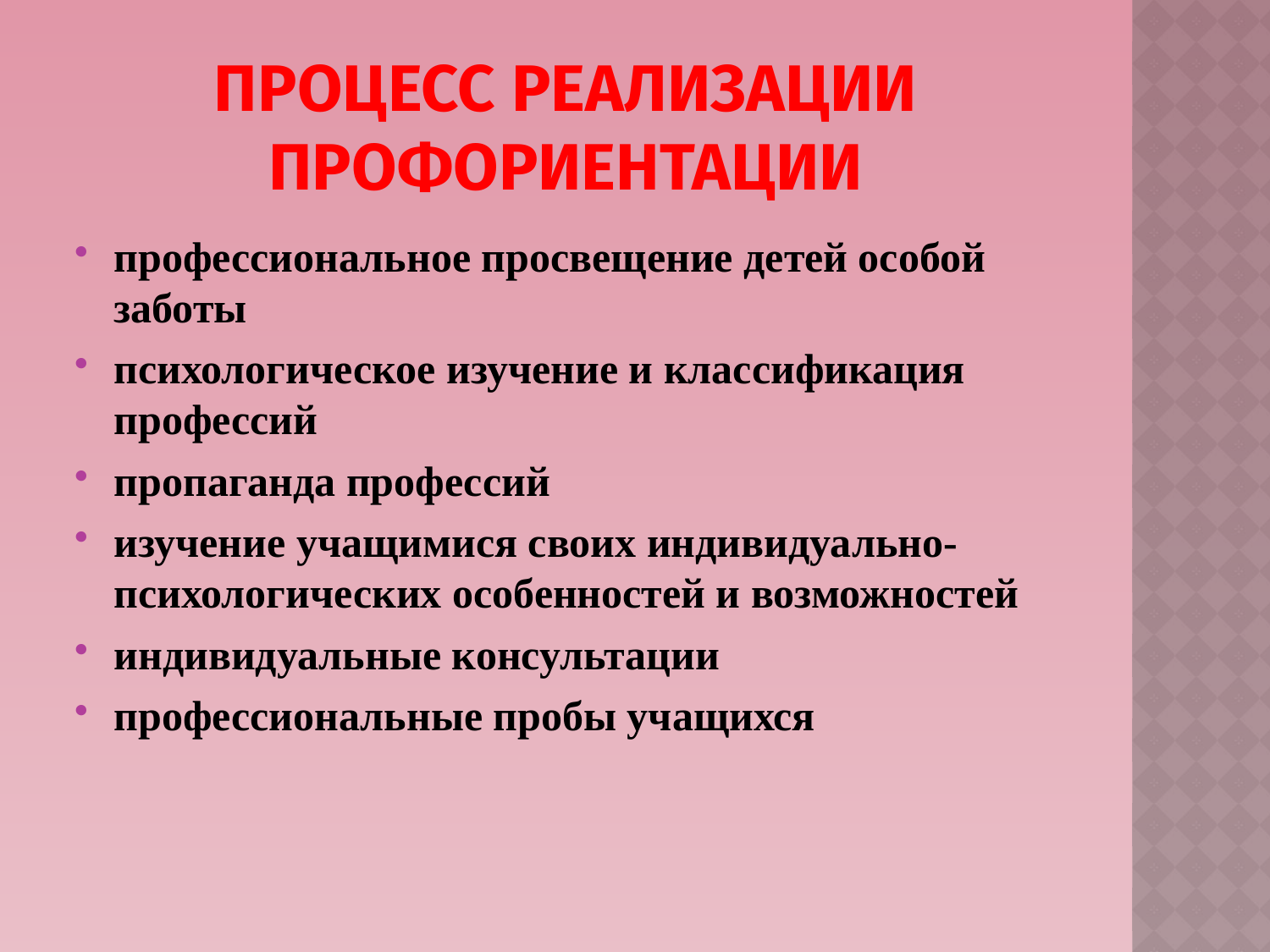

# Процесс реализации профориентации
профессиональное просвещение детей особой заботы
психологическое изучение и классификация профессий
пропаганда профессий
изучение учащимися своих индивидуально-психологических особенностей и возможностей
индивидуальные консультации
профессиональные пробы учащихся